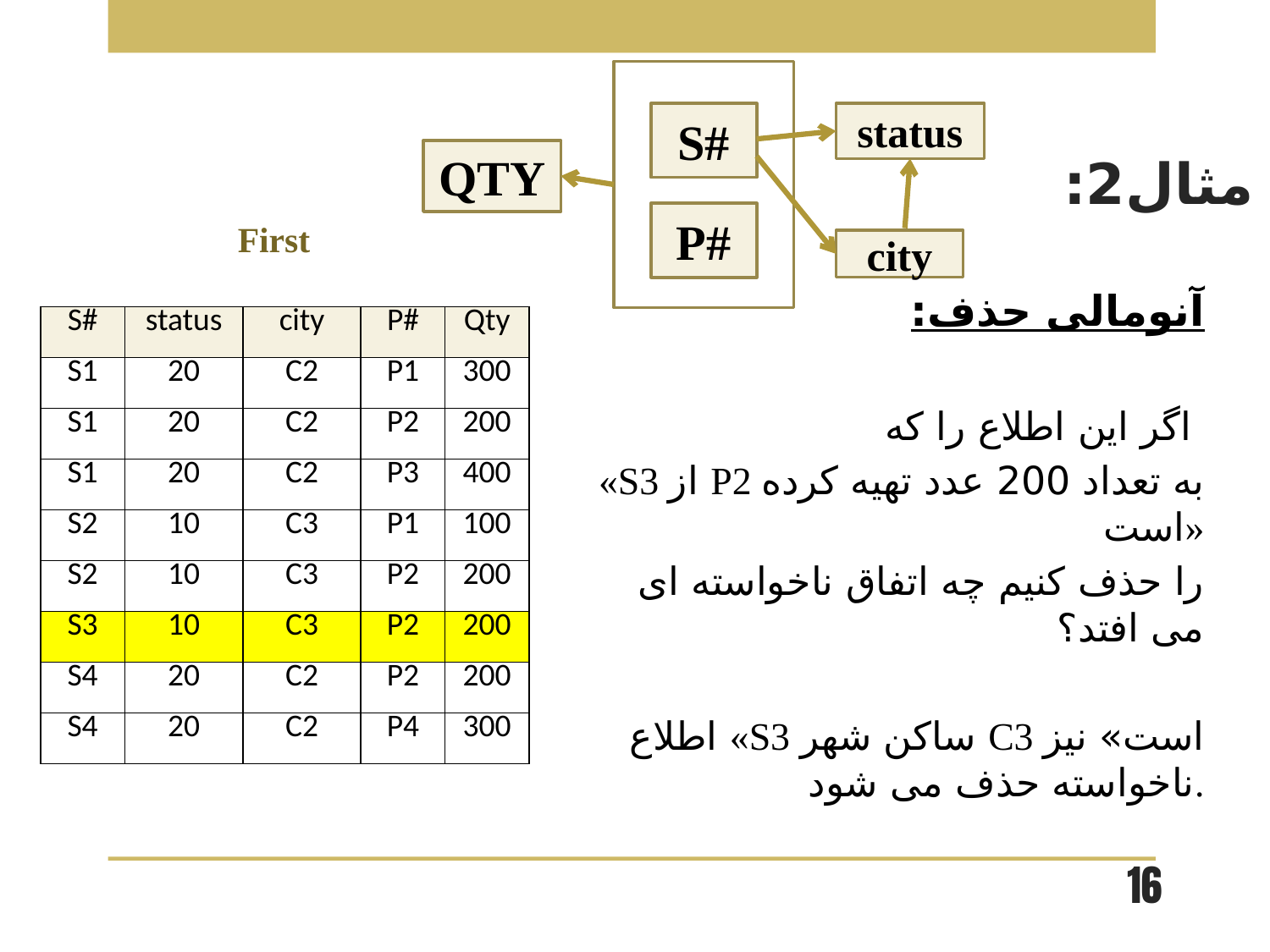

# مثال2:
status
S#
QTY
P#
First
city
آنومالی حذف:

اگر این اطلاع را که
«S3 از P2 به تعداد 200 عدد تهیه کرده است»
 را حذف کنیم چه اتفاق ناخواسته ای می افتد؟

 اطلاع «S3 ساکن شهر C3 است» نیز ناخواسته حذف می شود.

| S# | status | city | P# | Qty |
| --- | --- | --- | --- | --- |
| S1 | 20 | C2 | P1 | 300 |
| S1 | 20 | C2 | P2 | 200 |
| S1 | 20 | C2 | P3 | 400 |
| S2 | 10 | C3 | P1 | 100 |
| S2 | 10 | C3 | P2 | 200 |
| S3 | 10 | C3 | P2 | 200 |
| S4 | 20 | C2 | P2 | 200 |
| S4 | 20 | C2 | P4 | 300 |
16